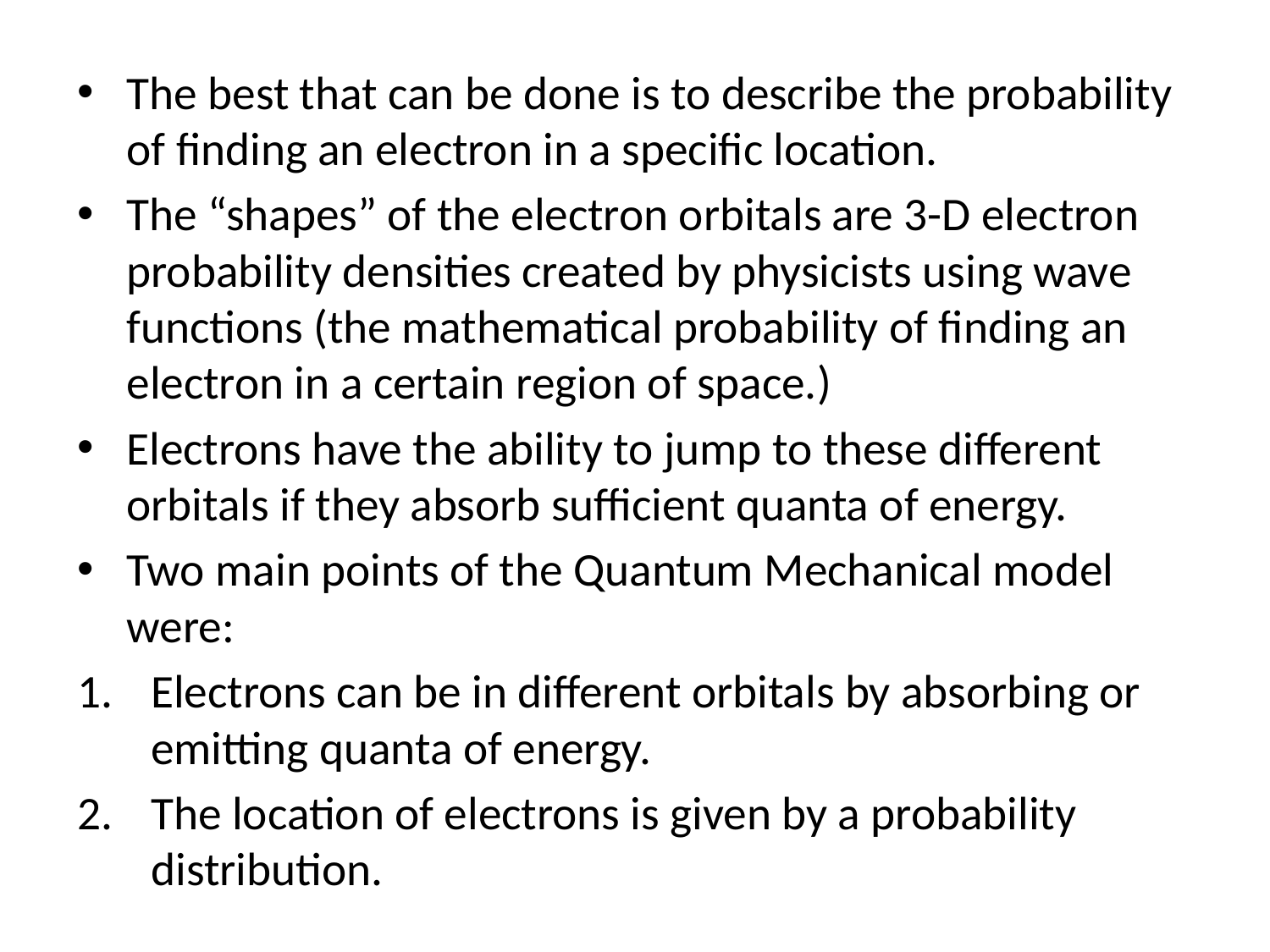

The best that can be done is to describe the probability of finding an electron in a specific location.
The “shapes” of the electron orbitals are 3-D electron probability densities created by physicists using wave functions (the mathematical probability of finding an electron in a certain region of space.)
Electrons have the ability to jump to these different orbitals if they absorb sufficient quanta of energy.
Two main points of the Quantum Mechanical model were:
Electrons can be in different orbitals by absorbing or emitting quanta of energy.
The location of electrons is given by a probability distribution.